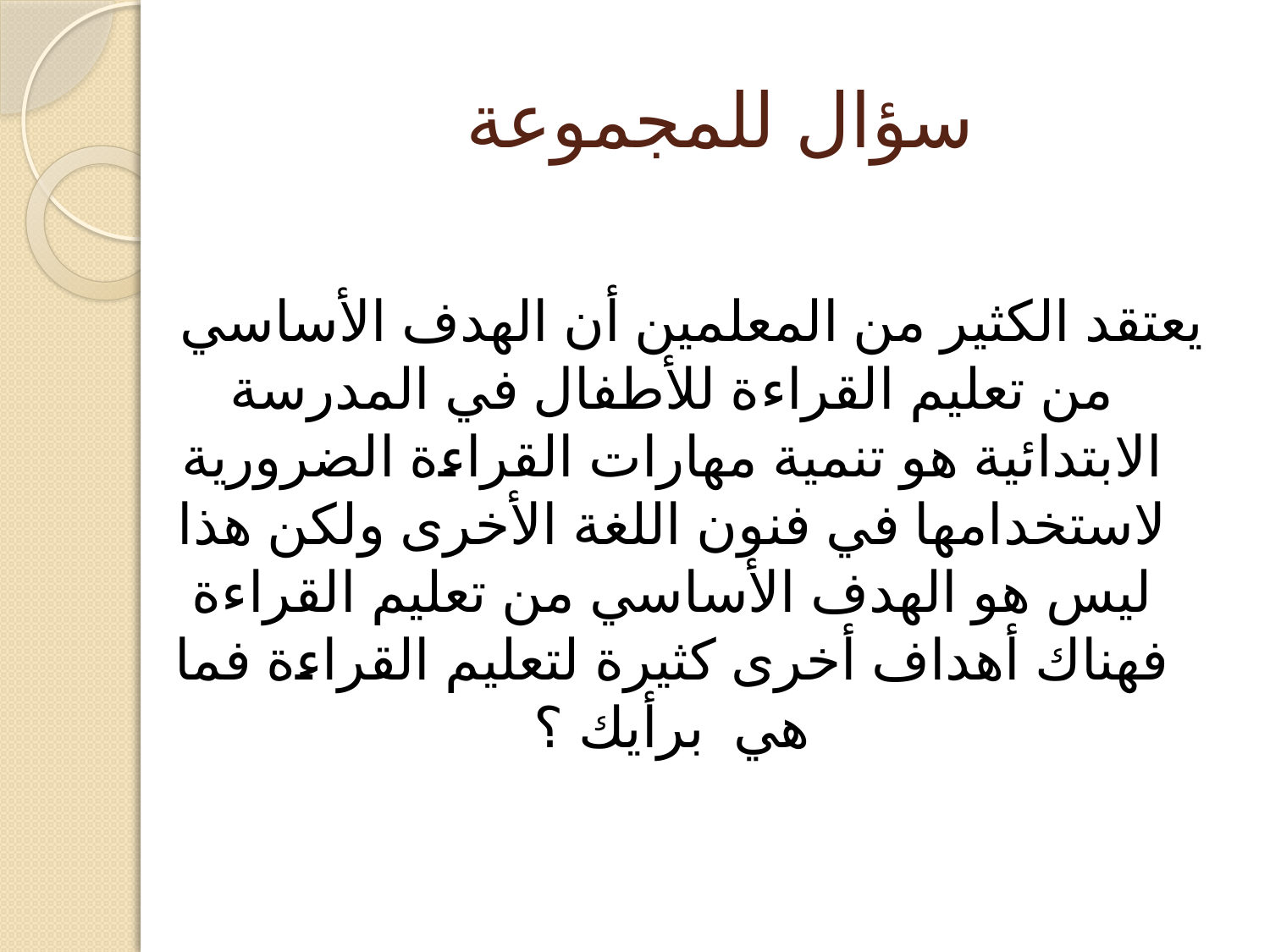

# سؤال للمجموعة

يعتقد الكثير من المعلمين أن الهدف الأساسي من تعليم القراءة للأطفال في المدرسة الابتدائية هو تنمية مهارات القراءة الضرورية لاستخدامها في فنون اللغة الأخرى ولكن هذا ليس هو الهدف الأساسي من تعليم القراءة فهناك أهداف أخرى كثيرة لتعليم القراءة فما هي  برأيك ؟